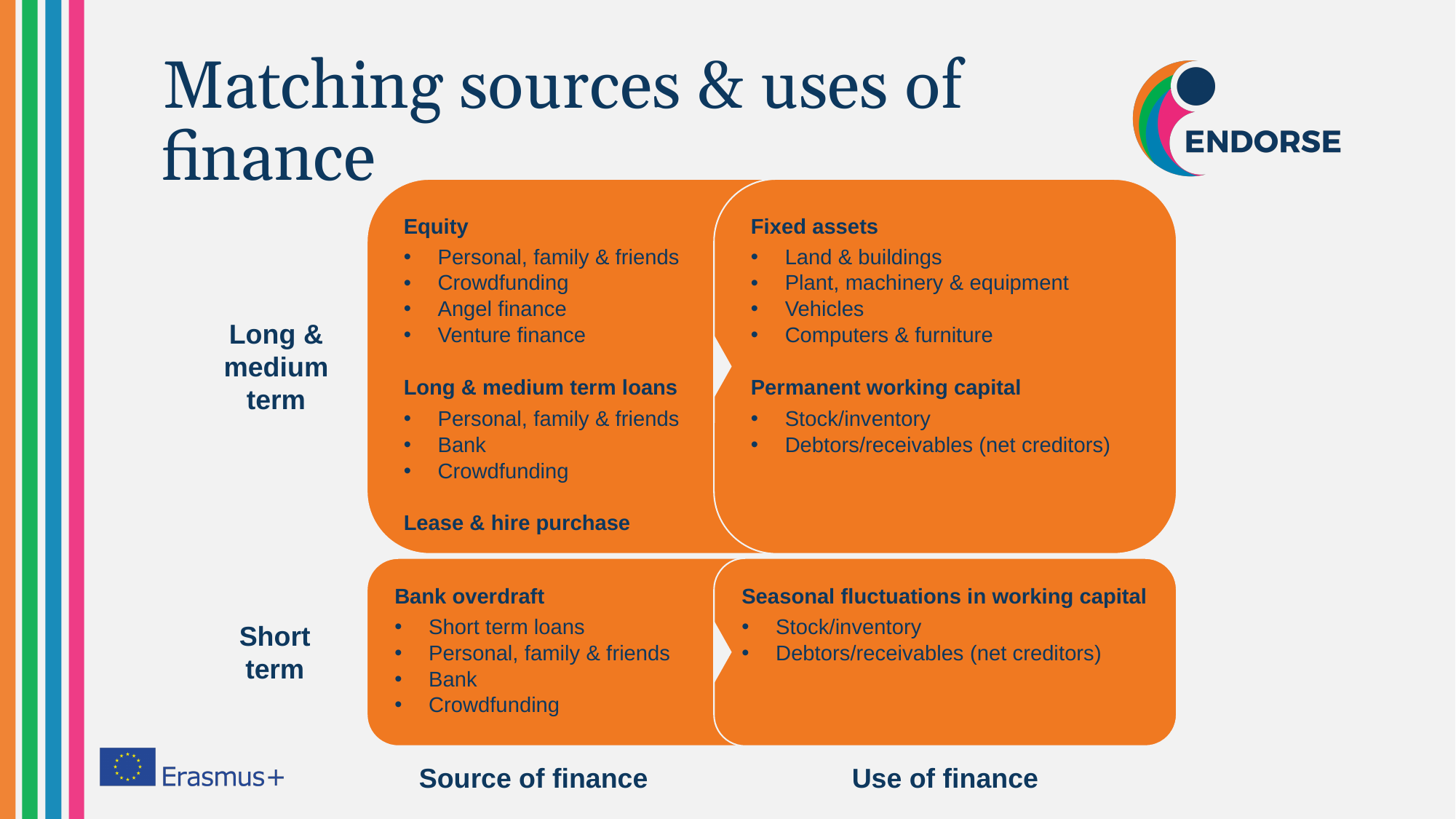

# Matching sources & uses of finance
Equity
Personal, family & friends
Crowdfunding
Angel finance
Venture finance

Long & medium term loans
Personal, family & friends
Bank
Crowdfunding

Lease & hire purchase
Fixed assets
Land & buildings
Plant, machinery & equipment
Vehicles
Computers & furniture

Permanent working capital
Stock/inventory
Debtors/receivables (net creditors)
Long & medium term

Bank overdraft
Short term loans
Personal, family & friends
Bank
Crowdfunding
Seasonal fluctuations in working capital
Stock/inventory
Debtors/receivables (net creditors)
Short term

Source of finance
Use of finance